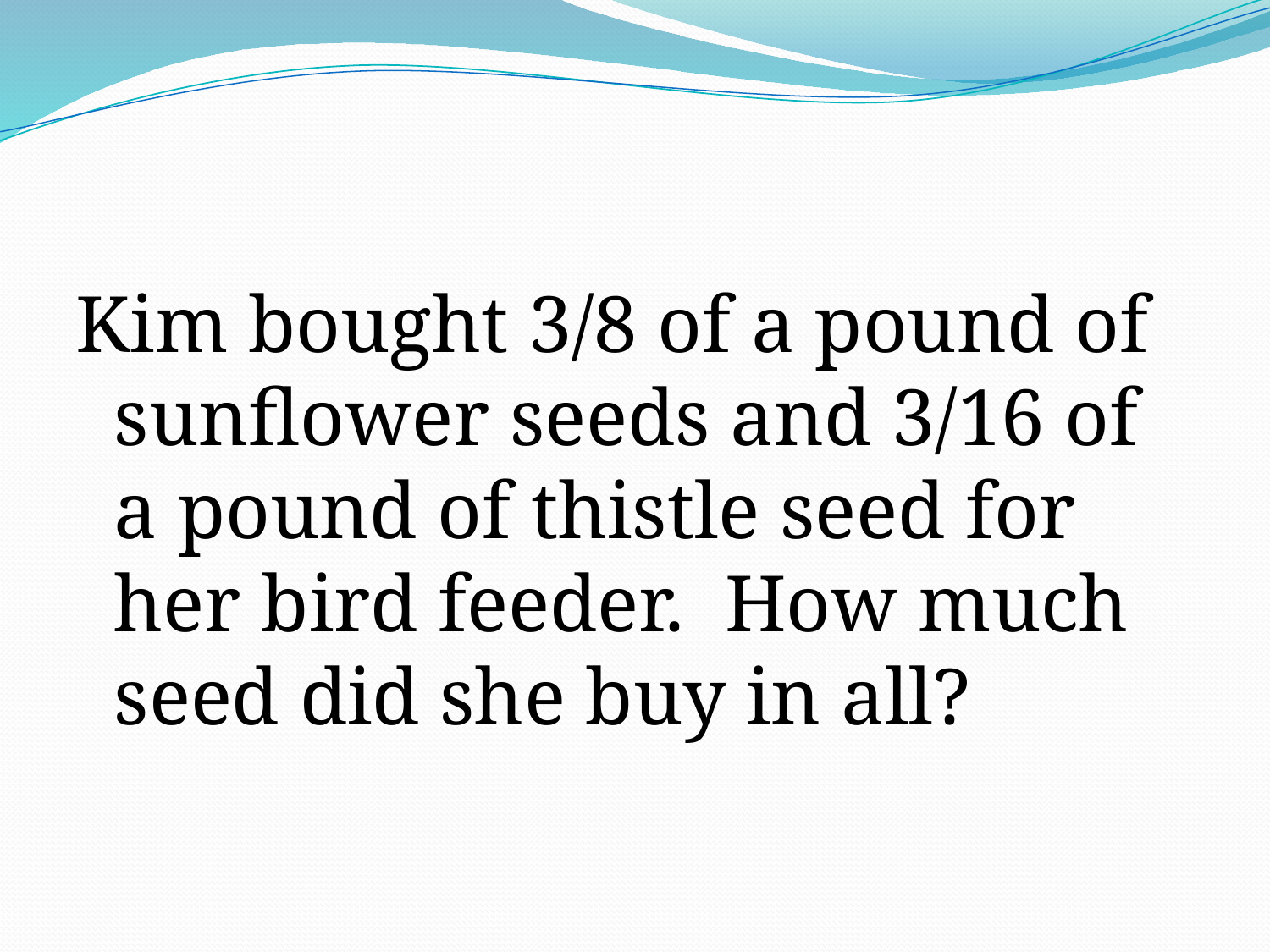

#
Kim bought 3/8 of a pound of sunflower seeds and 3/16 of a pound of thistle seed for her bird feeder.  How much seed did she buy in all?